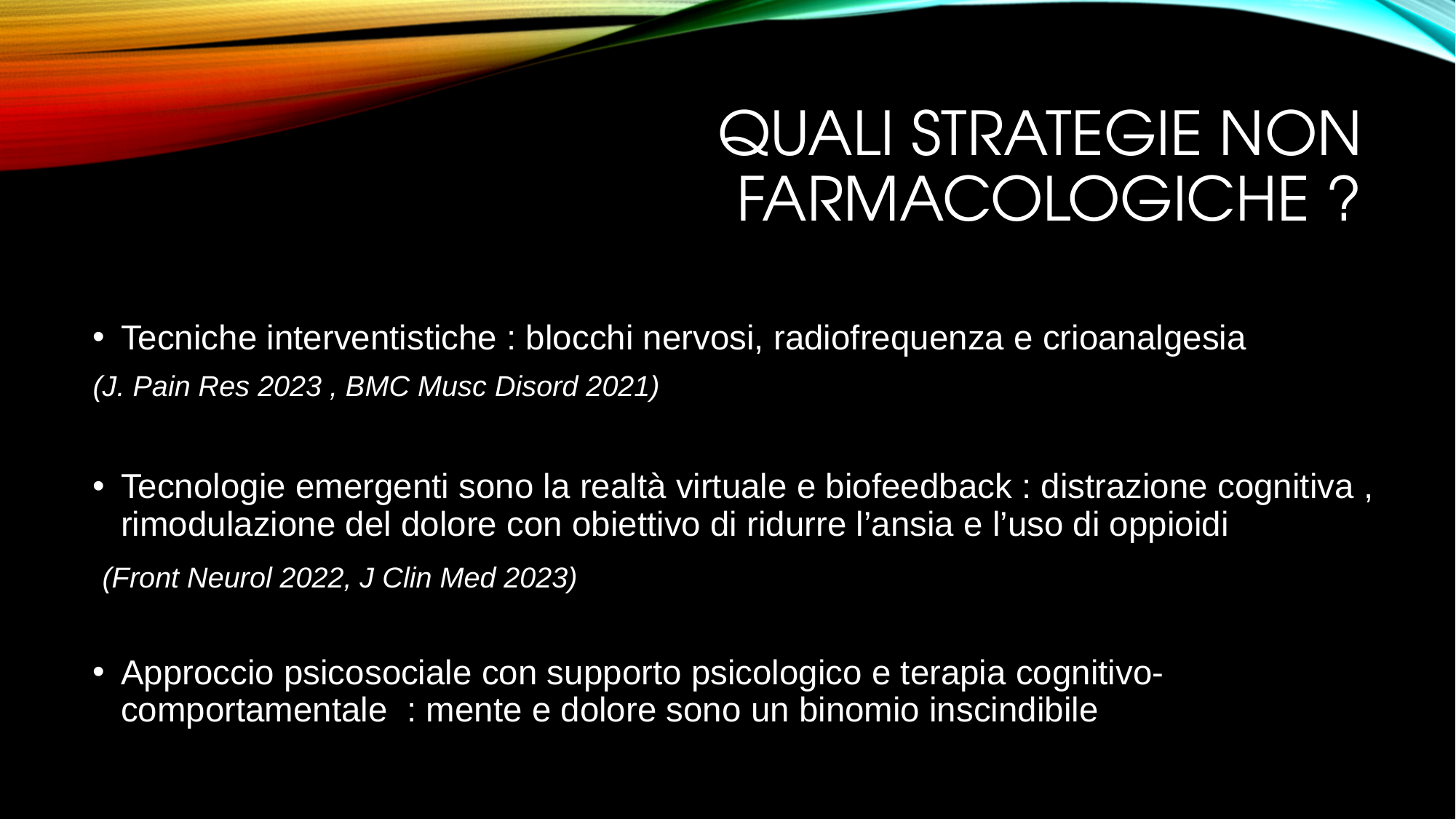

# Quali strategie non farmacologiche ?

Tecniche interventistiche : blocchi nervosi, radiofrequenza e crioanalgesia
(J. Pain Res 2023 , BMC Musc Disord 2021)

Tecnologie emergenti sono la realtà virtuale e biofeedback : distrazione cognitiva , rimodulazione del dolore con obiettivo di ridurre l’ansia e l’uso di oppioidi
 (Front Neurol 2022, J Clin Med 2023)

Approccio psicosociale con supporto psicologico e terapia cognitivo-comportamentale  : mente e dolore sono un binomio inscindibile